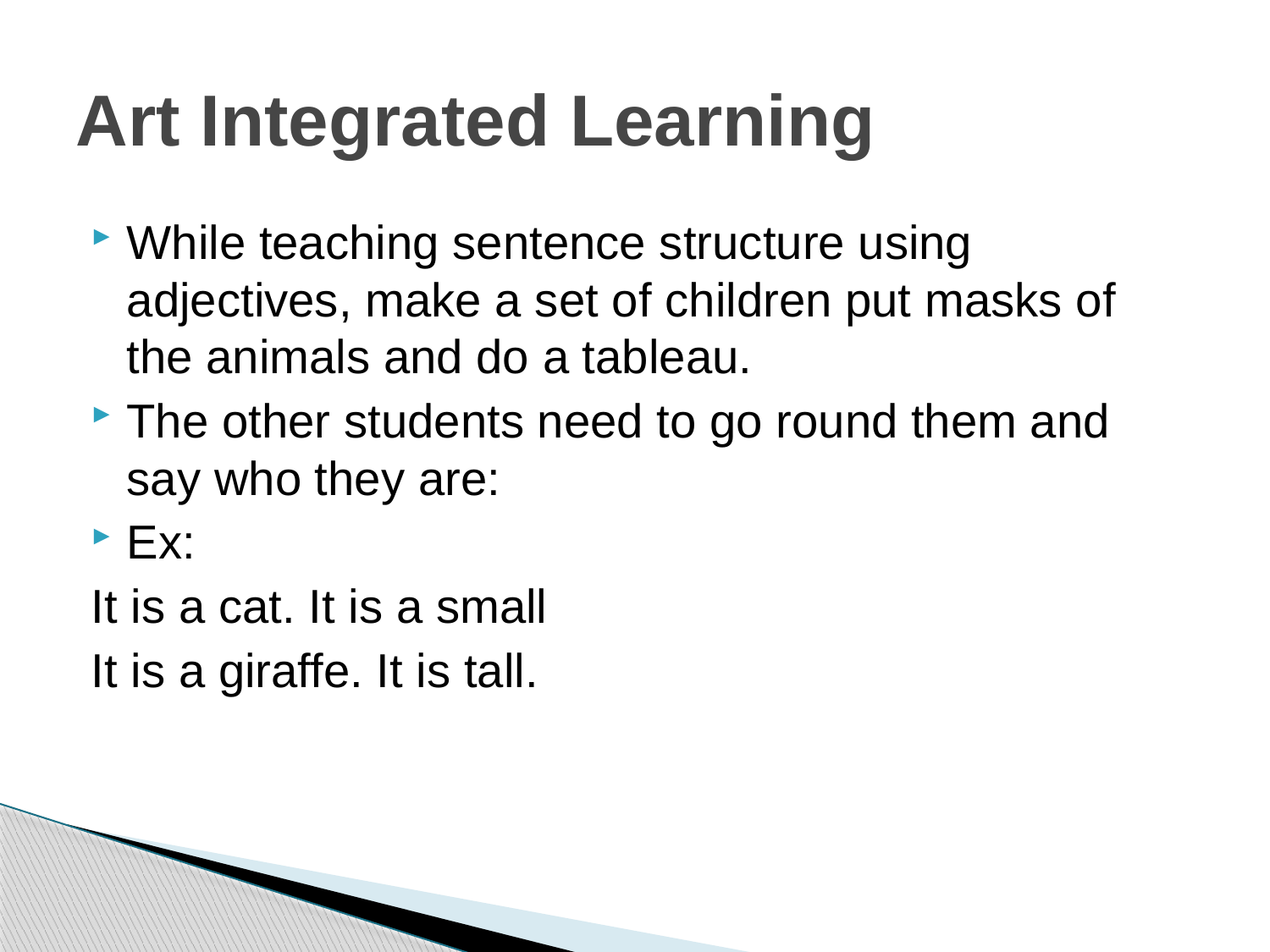

# Art Integrated Learning
While teaching sentence structure using adjectives, make a set of children put masks of the animals and do a tableau.
The other students need to go round them and say who they are:
Ex:
It is a cat. It is a small
It is a giraffe. It is tall.